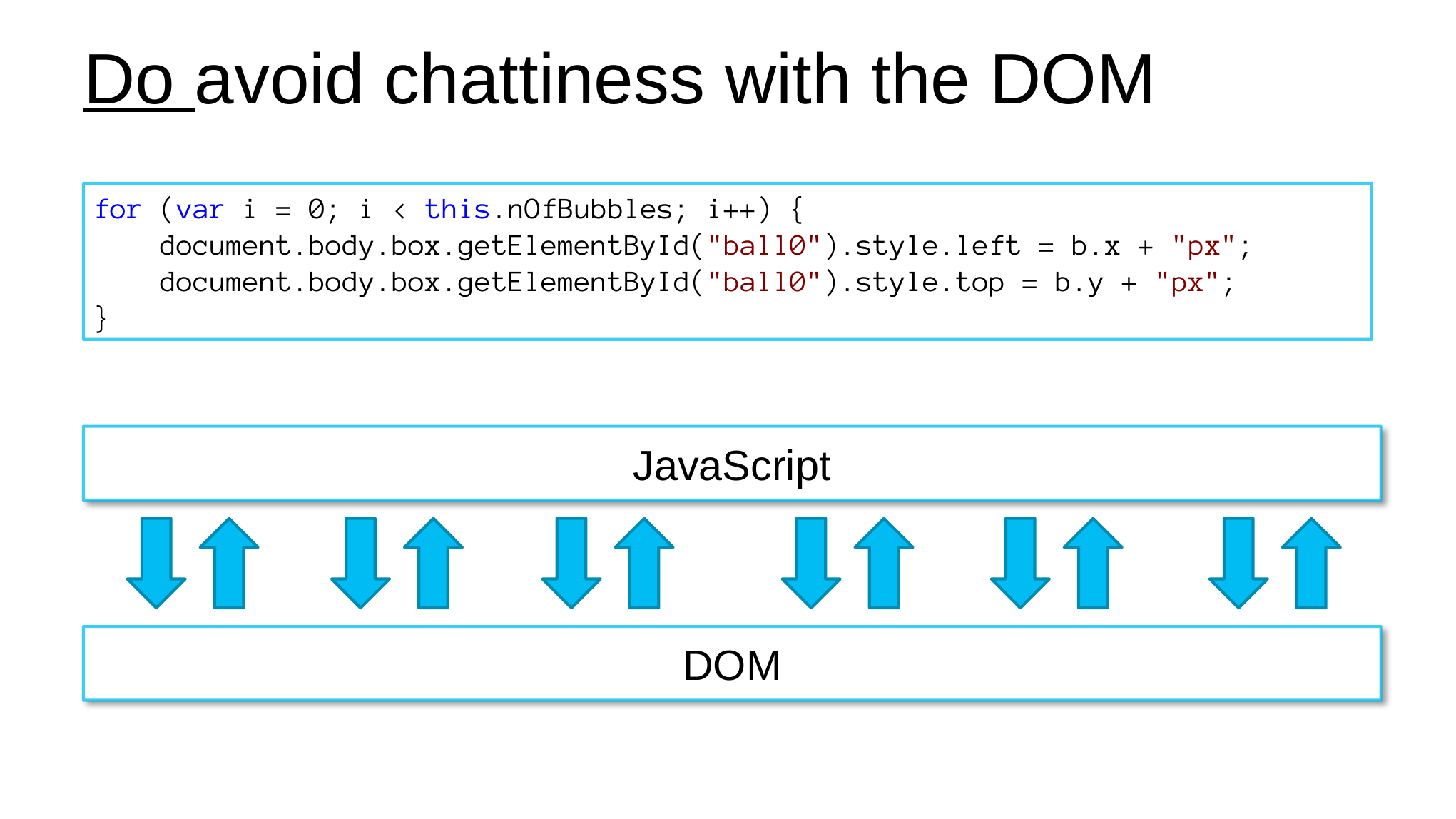

# Do avoid chattiness with the DOM
for (var i = 0; i < this.nOfBubbles; i++) {
    document.body.box.getElementById("ball0").style.left = b.x + "px";
    document.body.box.getElementById("ball0").style.top = b.y + "px";
}
JavaScript

DOM